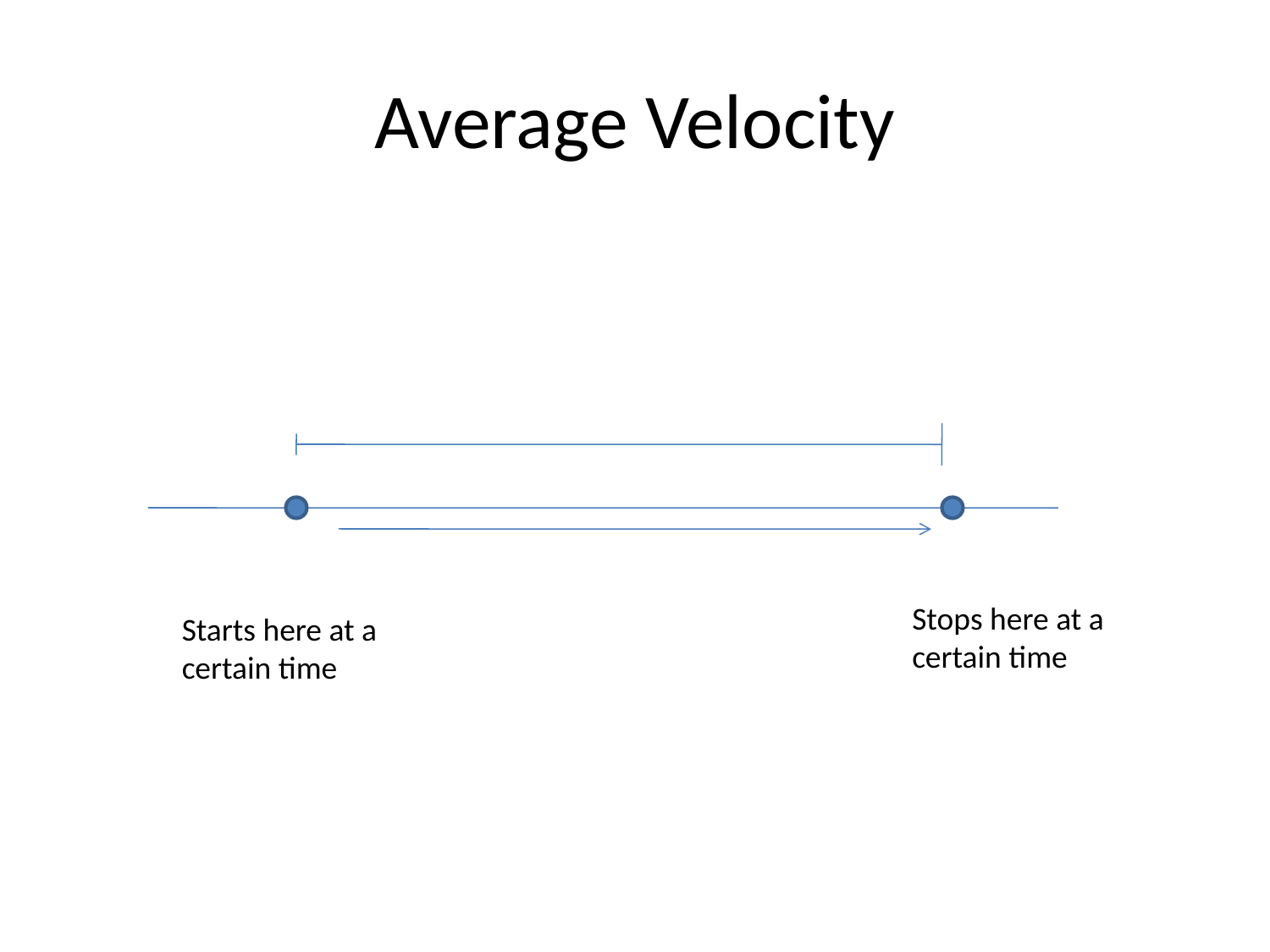

# Average Velocity

Stops here at a certain time
Starts here at a certain time